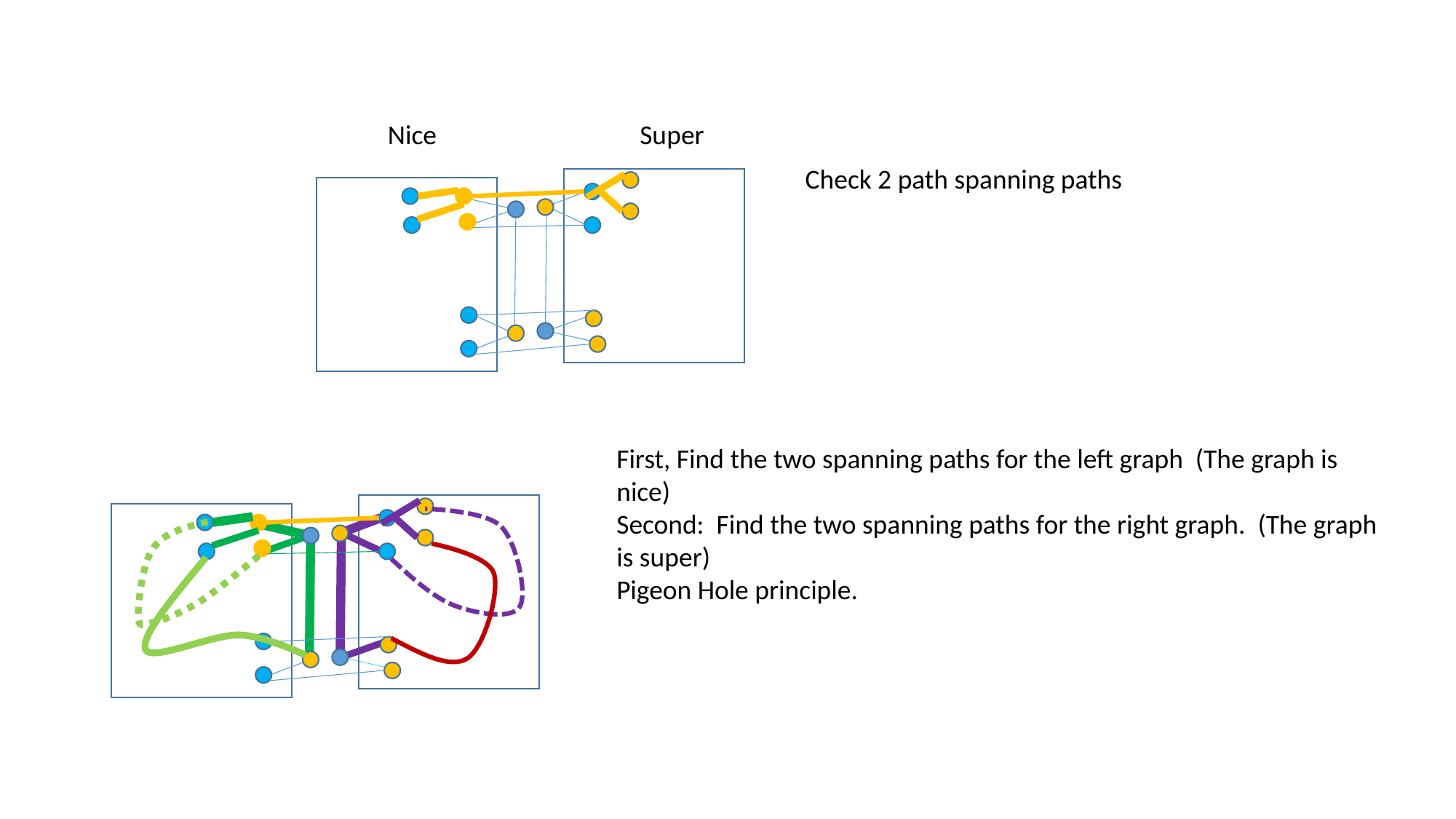

Nice
Super

Check 2 path spanning paths
First, Find the two spanning paths for the left graph  (The graph is nice)
Second:  Find the two spanning paths for the right graph.  (The graph is super)
Pigeon Hole principle.